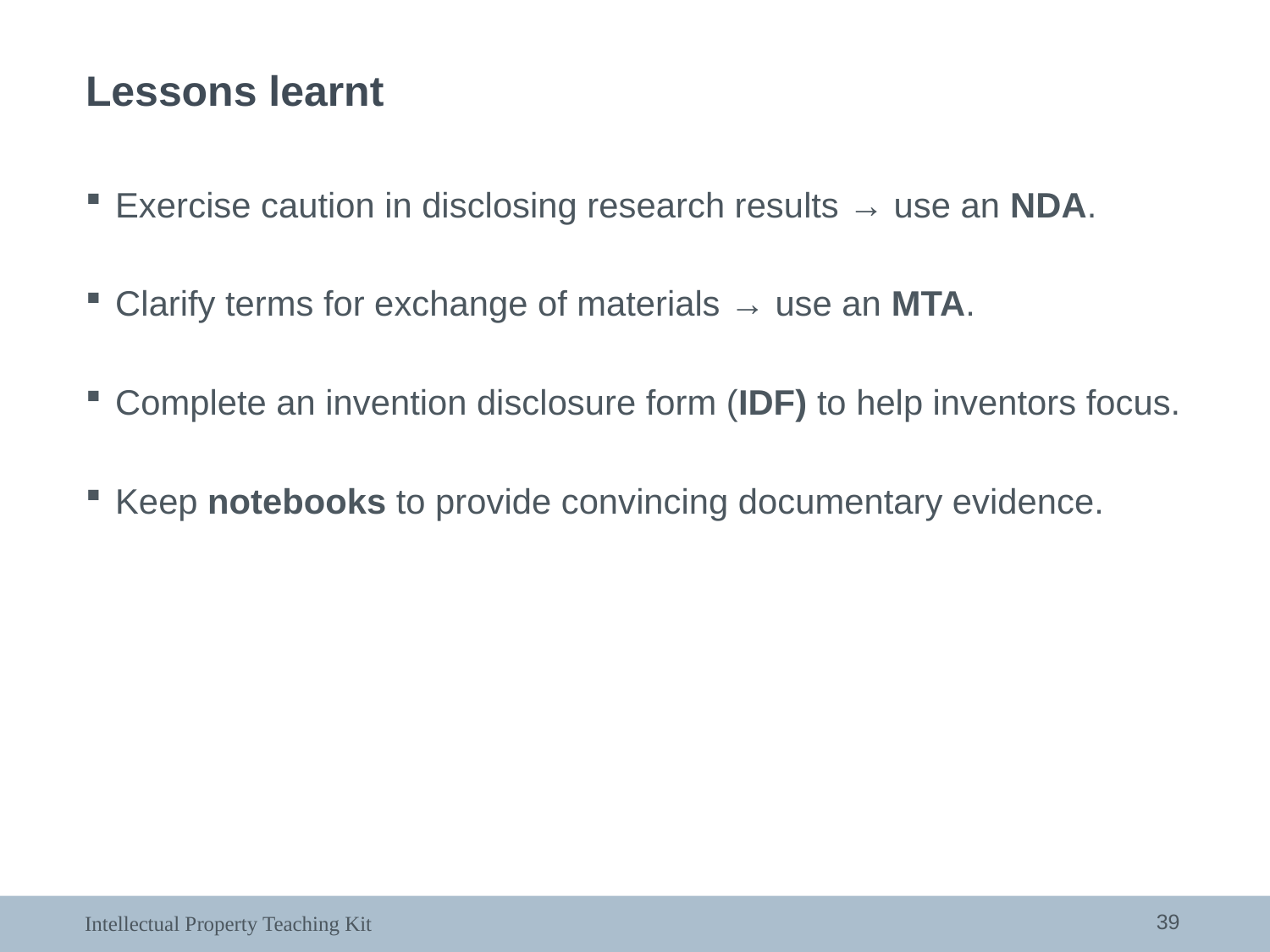

Lessons learnt
Exercise caution in disclosing research results → use an NDA.

Clarify terms for exchange of materials → use an MTA.

Complete an invention disclosure form (IDF) to help inventors focus.

Keep notebooks to provide convincing documentary evidence.

39
Intellectual Property Teaching Kit